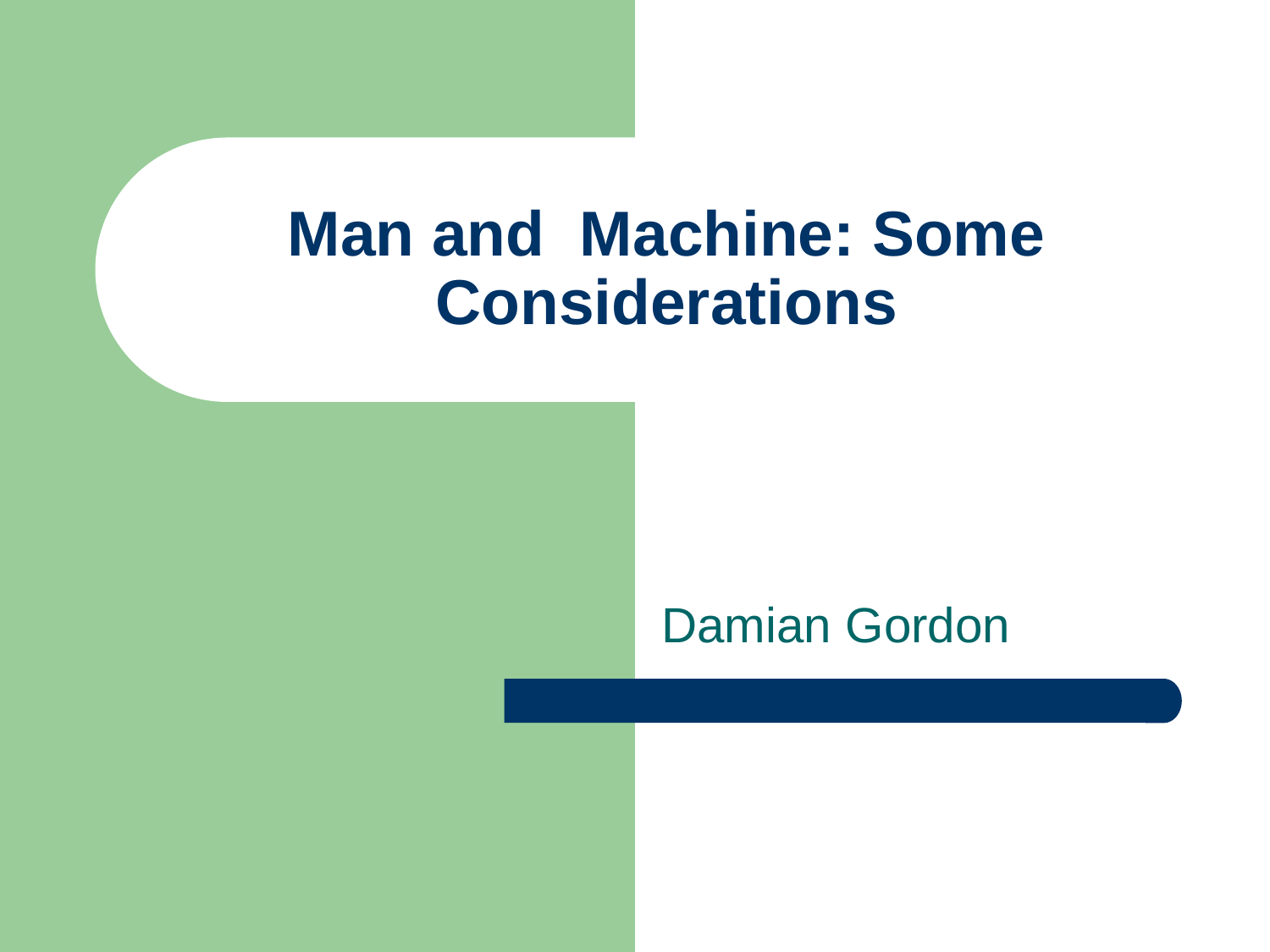

# Man and  Machine: Some Considerations
Damian Gordon